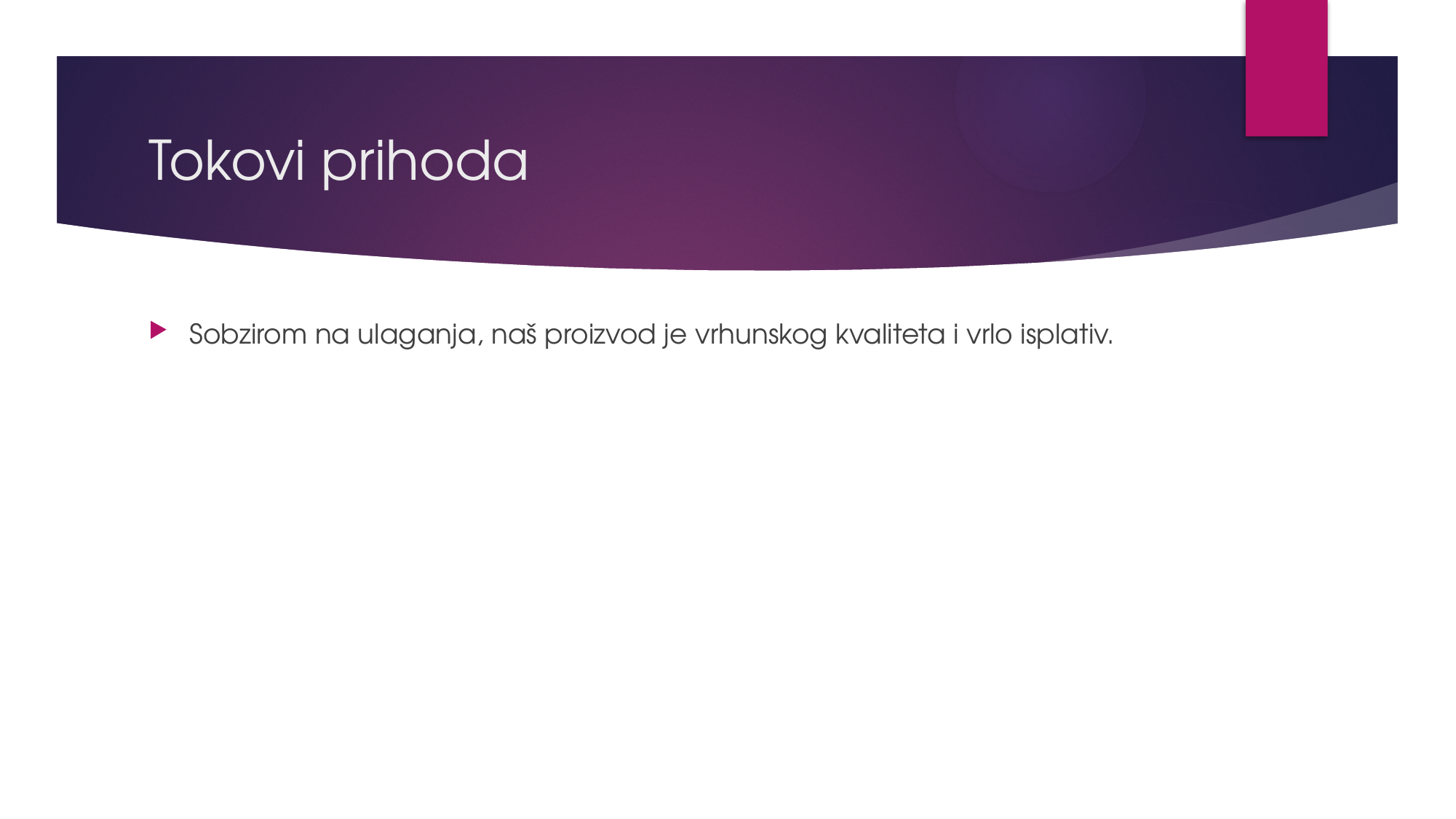

# Tokovi prihoda
Sobzirom na ulaganja, naš proizvod je vrhunskog kvaliteta i vrlo isplativ.